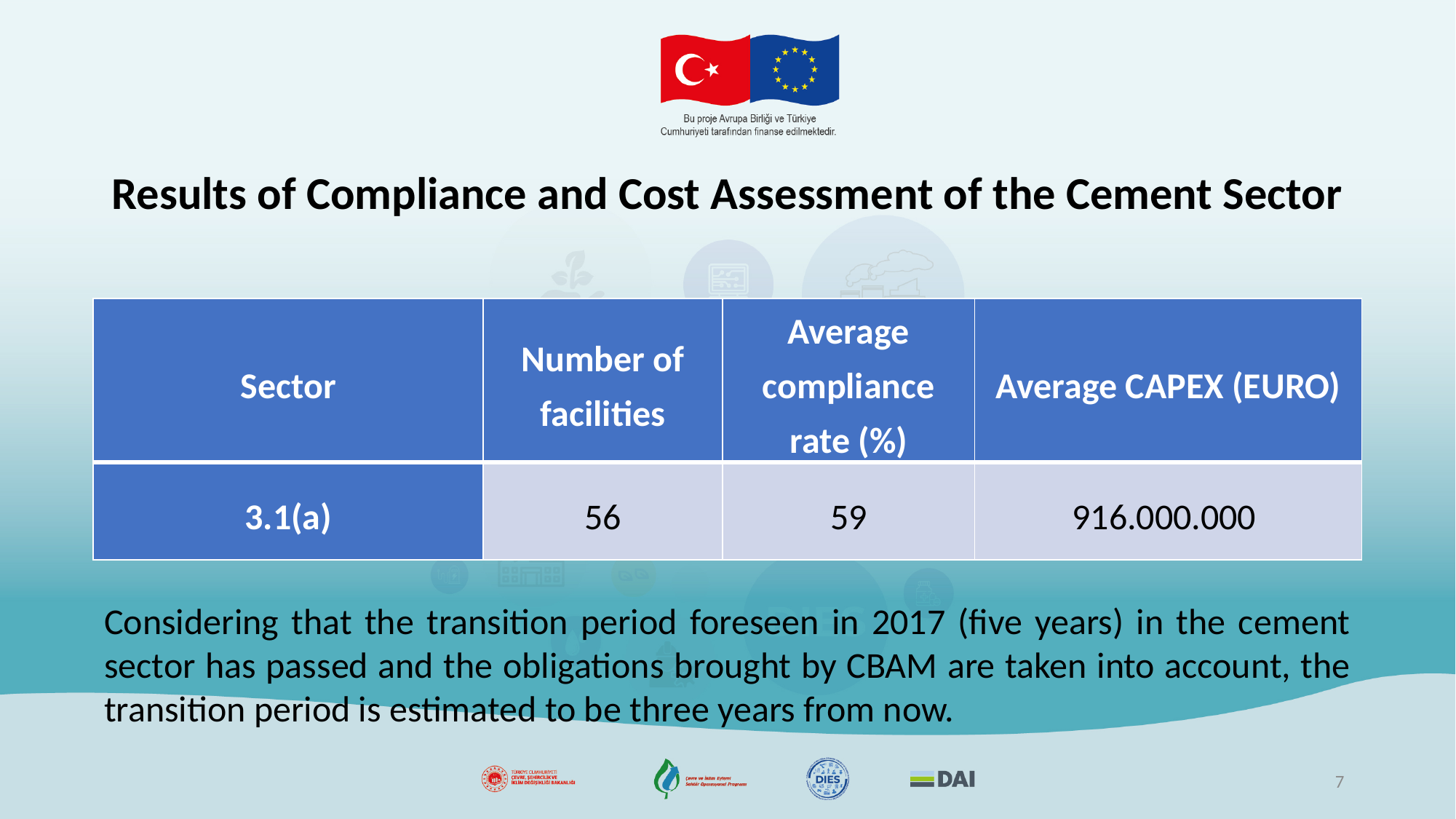

# Results of Compliance and Cost Assessment of the Cement Sector
| Sector | Number of facilities | Average compliance rate (%) | Average CAPEX (EURO) |
| --- | --- | --- | --- |
| 3.1(a) | 56 | 59 | 916.000.000 |
Considering that the transition period foreseen in 2017 (five years) in the cement sector has passed and the obligations brought by CBAM are taken into account, the transition period is estimated to be three years from now.
7